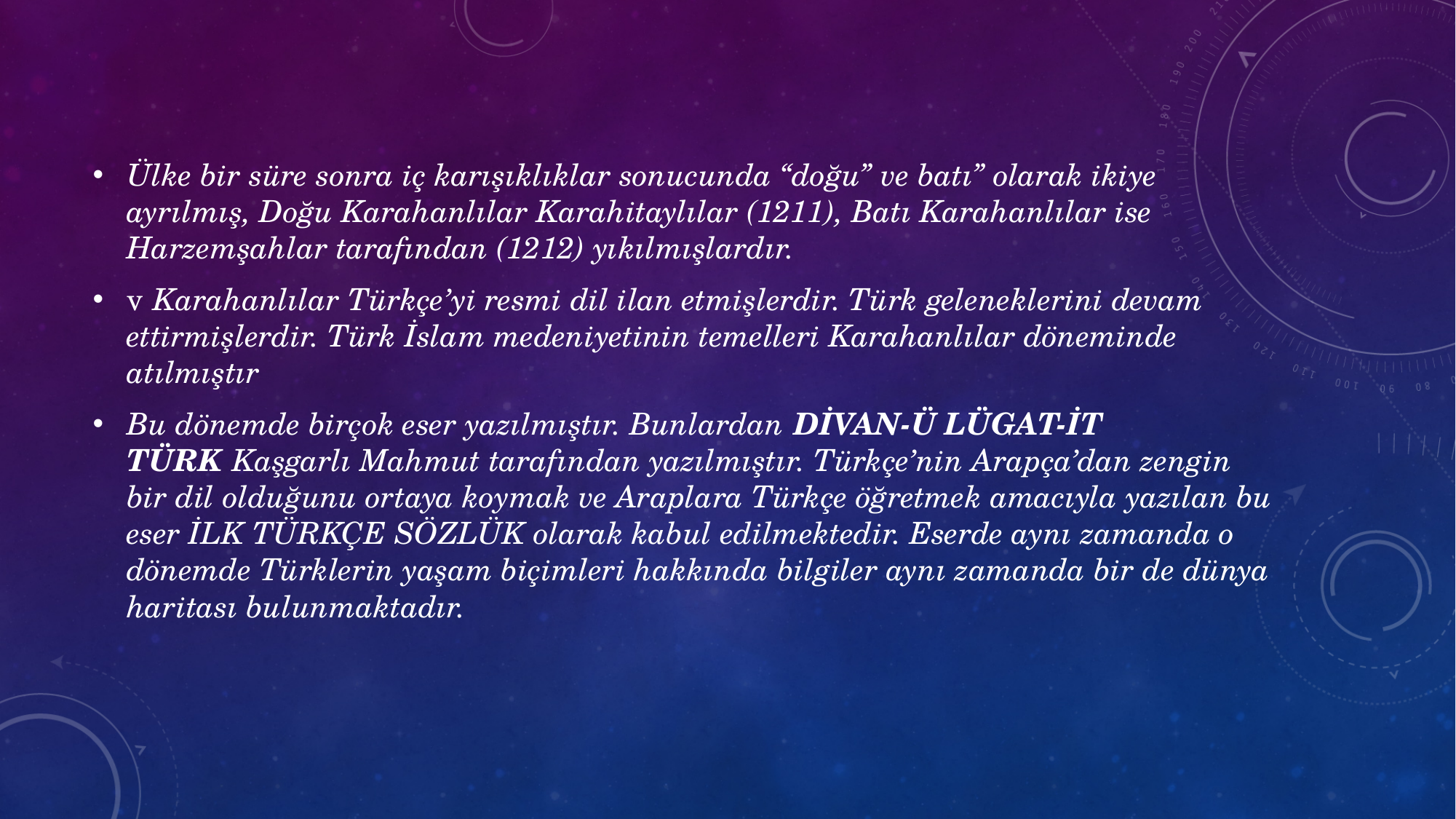

Ülke bir süre sonra iç karışıklıklar sonucunda “doğu” ve batı” olarak ikiye ayrılmış, Doğu Karahanlılar Karahitaylılar (1211), Batı Karahanlılar ise Harzemşahlar tarafından (1212) yıkılmışlardır.
v Karahanlılar Türkçe’yi resmi dil ilan etmişlerdir. Türk geleneklerini devam ettirmişlerdir. Türk İslam medeniyetinin temelleri Karahanlılar döneminde atılmıştır
Bu dönemde birçok eser yazılmıştır. Bunlardan DİVAN-Ü LÜGAT-İT TÜRK Kaşgarlı Mahmut tarafından yazılmıştır. Türkçe’nin Arapça’dan zengin bir dil olduğunu ortaya koymak ve Araplara Türkçe öğretmek amacıyla yazılan bu eser İLK TÜRKÇE SÖZLÜK olarak kabul edilmektedir. Eserde aynı zamanda o dönemde Türklerin yaşam biçimleri hakkında bilgiler aynı zamanda bir de dünya haritası bulunmaktadır.